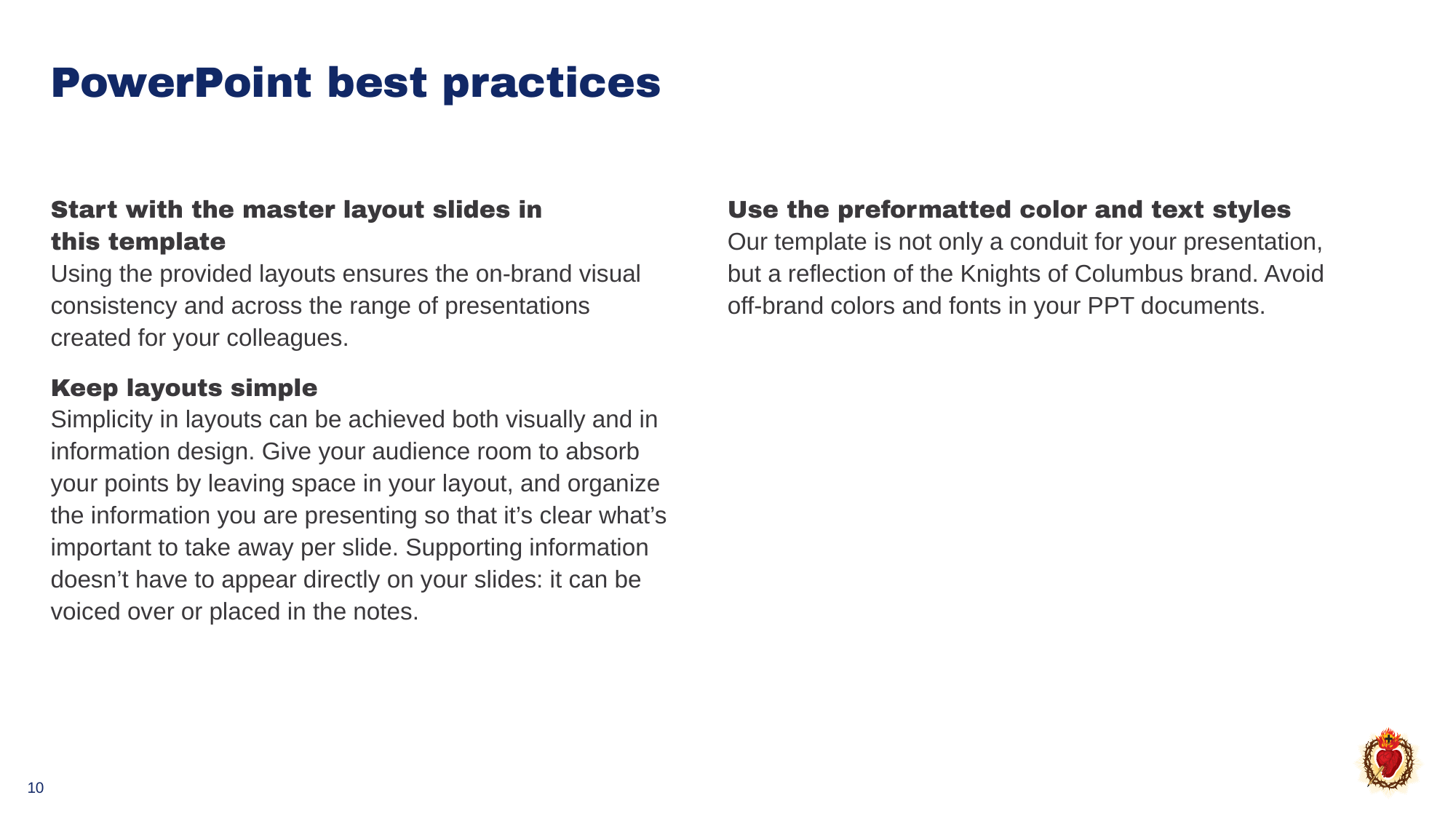

# PowerPoint best practices
Start with the master layout slides in
this template
Using the provided layouts ensures the on-brand visual consistency and across the range of presentations created for your colleagues.
Keep layouts simple
Simplicity in layouts can be achieved both visually and in information design. Give your audience room to absorb your points by leaving space in your layout, and organize the information you are presenting so that it’s clear what’s important to take away per slide. Supporting information doesn’t have to appear directly on your slides: it can be voiced over or placed in the notes.
Use the preformatted color and text styles
Our template is not only a conduit for your presentation, but a reflection of the Knights of Columbus brand. Avoid off-brand colors and fonts in your PPT documents.